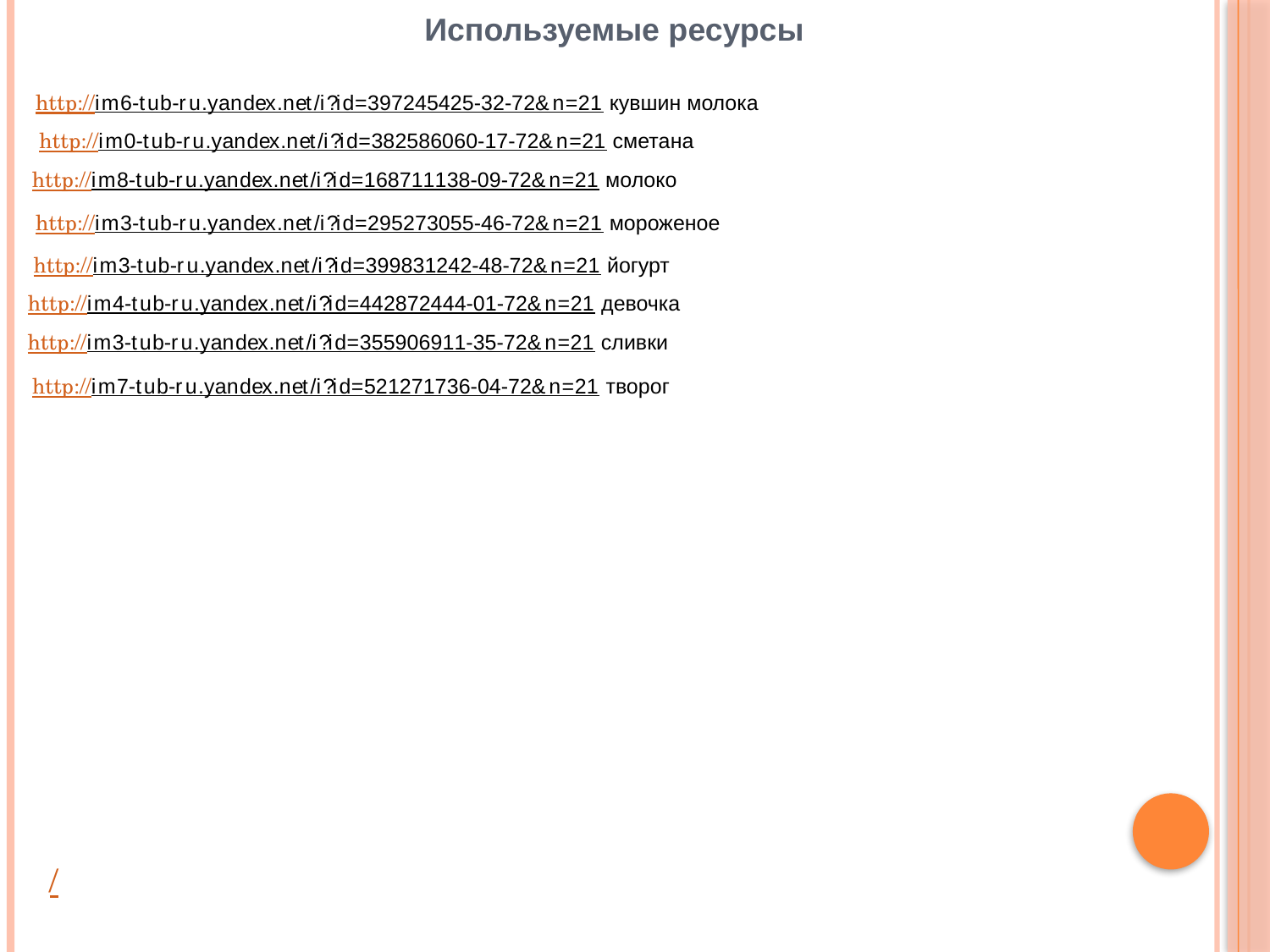

Используемые ресурсы

http://im6-tub-ru.yandex.net/i?id=397245425-32-72&n=21 кувшин молока
http://im0-tub-ru.yandex.net/i?id=382586060-17-72&n=21 сметана

http://im8-tub-ru.yandex.net/i?id=168711138-09-72&n=21 молоко
http://im3-tub-ru.yandex.net/i?id=295273055-46-72&n=21 мороженое
http://im3-tub-ru.yandex.net/i?id=399831242-48-72&n=21 йогурт
http://im4-tub-ru.yandex.net/i?id=442872444-01-72&n=21 девочка
http://im3-tub-ru.yandex.net/i?id=355906911-35-72&n=21 сливки
http://im7-tub-ru.yandex.net/i?id=521271736-04-72&n=21 творог
/